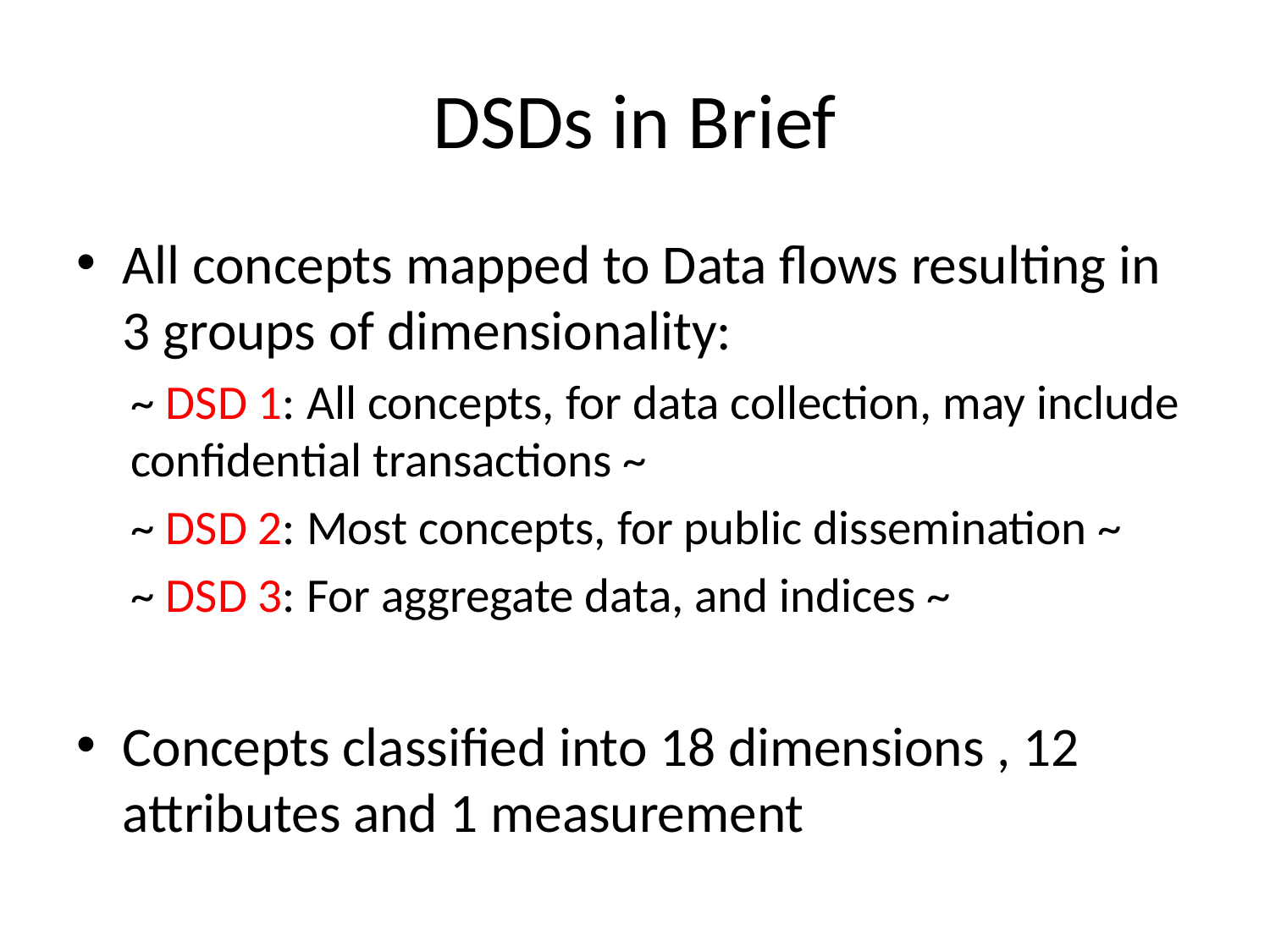

# DSDs in Brief
All concepts mapped to Data flows resulting in 3 groups of dimensionality:
~ DSD 1: All concepts, for data collection, may include confidential transactions ~
~ DSD 2: Most concepts, for public dissemination ~
~ DSD 3: For aggregate data, and indices ~

Concepts classified into 18 dimensions , 12 attributes and 1 measurement